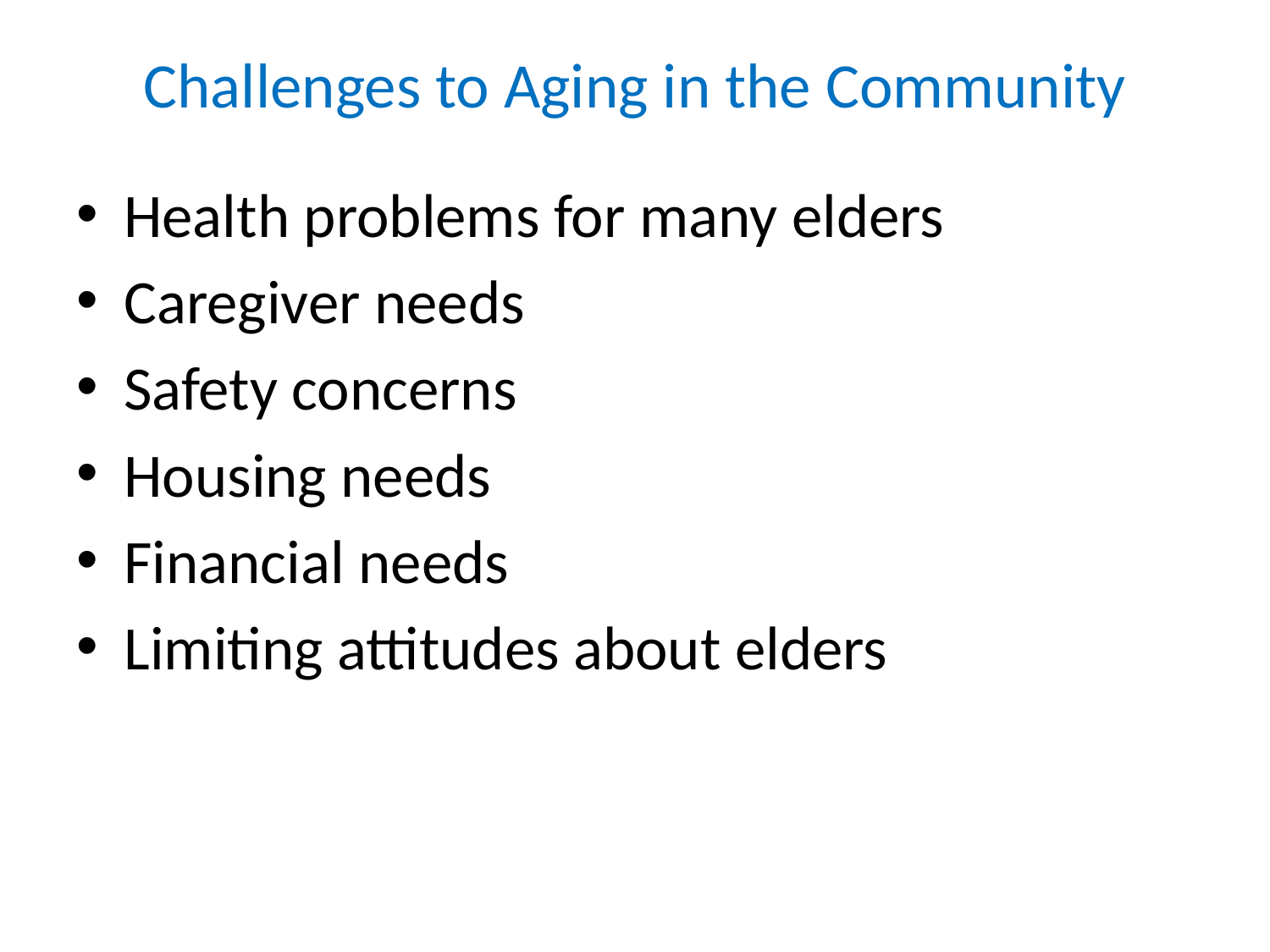

# Challenges to Aging in the Community
Health problems for many elders
Caregiver needs
Safety concerns
Housing needs
Financial needs
Limiting attitudes about elders